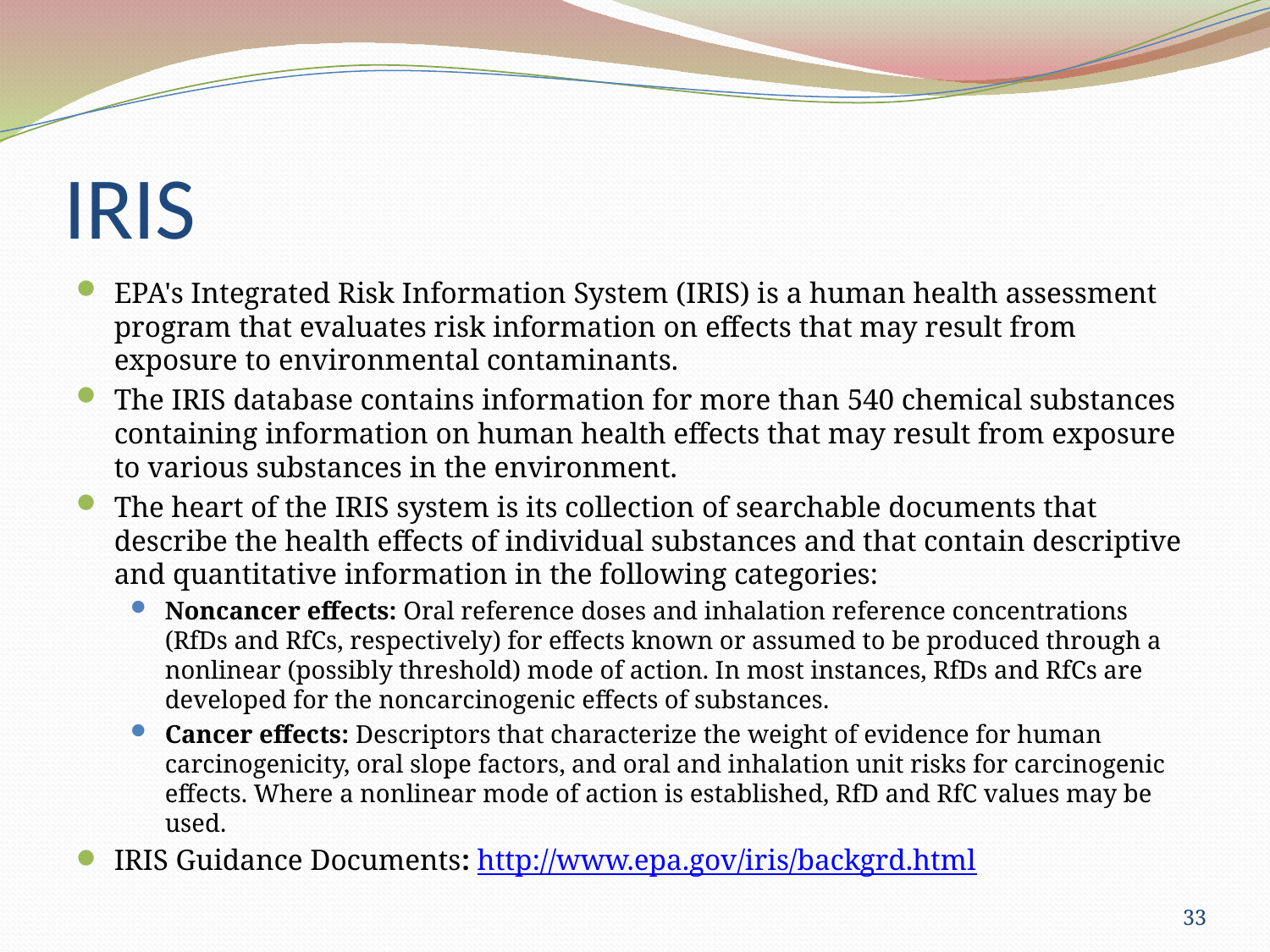

# IRIS
EPA's Integrated Risk Information System (IRIS) is a human health assessment program that evaluates risk information on effects that may result from exposure to environmental contaminants.
The IRIS database contains information for more than 540 chemical substances containing information on human health effects that may result from exposure to various substances in the environment.
The heart of the IRIS system is its collection of searchable documents that describe the health effects of individual substances and that contain descriptive and quantitative information in the following categories:
Noncancer effects: Oral reference doses and inhalation reference concentrations (RfDs and RfCs, respectively) for effects known or assumed to be produced through a nonlinear (possibly threshold) mode of action. In most instances, RfDs and RfCs are developed for the noncarcinogenic effects of substances.
Cancer effects: Descriptors that characterize the weight of evidence for human carcinogenicity, oral slope factors, and oral and inhalation unit risks for carcinogenic effects. Where a nonlinear mode of action is established, RfD and RfC values may be used.
IRIS Guidance Documents: http://www.epa.gov/iris/backgrd.html
33